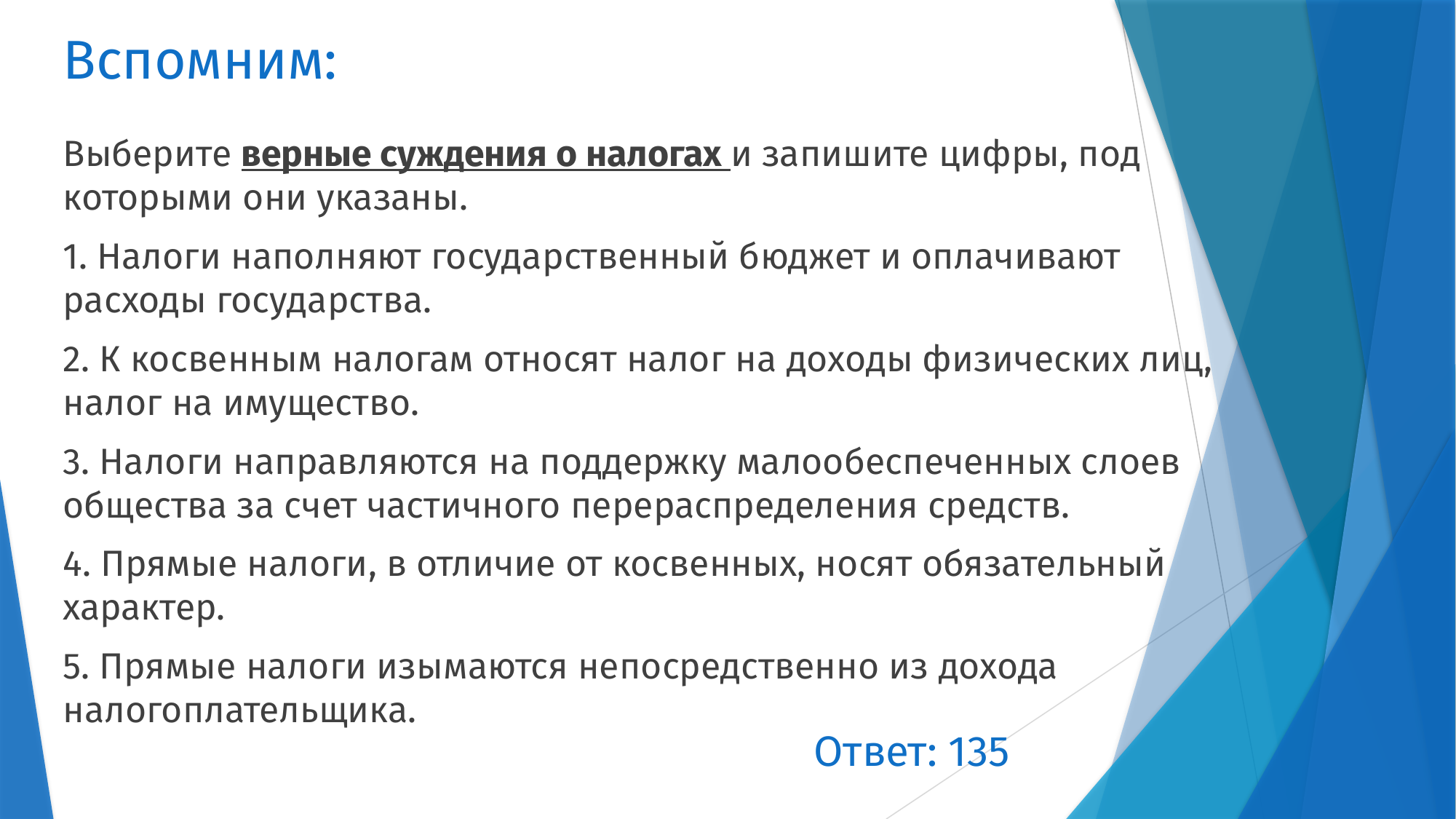

# Вспомним:
Выберите верные суждения о налогах и запишите цифры, под которыми они указаны.
1. Налоги наполняют государственный бюджет и оплачивают расходы государства.
2. К косвенным налогам относят налог на доходы физических лиц, налог на имущество.
3. Налоги направляются на поддержку малообеспеченных слоев общества за счет частичного перераспределения средств.
4. Прямые налоги, в отличие от косвенных, носят обязательный характер.
5. Прямые налоги изымаются непосредственно из дохода налогоплательщика.

Ответ: 135